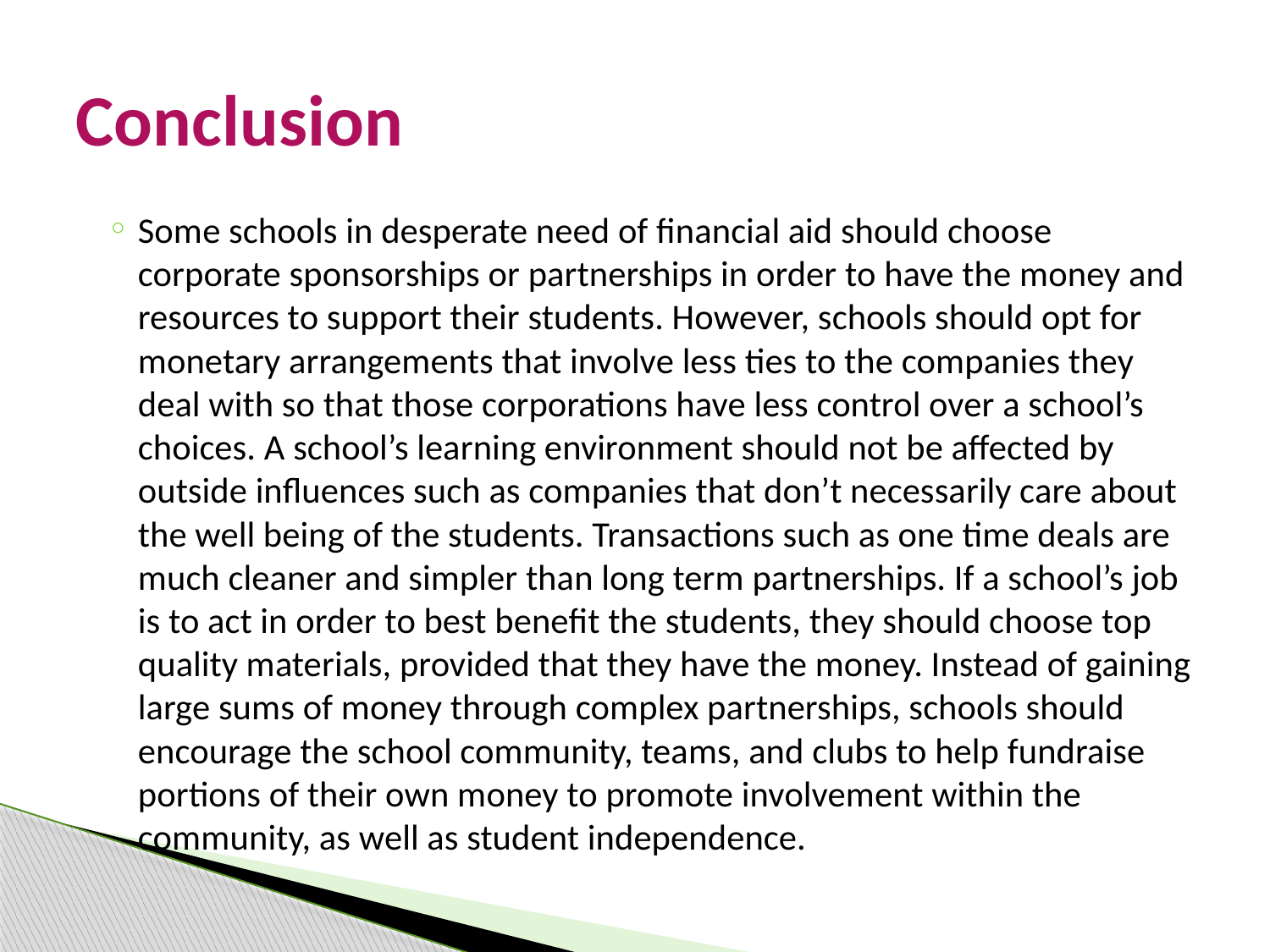

# Conclusion
Some schools in desperate need of financial aid should choose corporate sponsorships or partnerships in order to have the money and resources to support their students. However, schools should opt for monetary arrangements that involve less ties to the companies they deal with so that those corporations have less control over a school’s choices. A school’s learning environment should not be affected by outside influences such as companies that don’t necessarily care about the well being of the students. Transactions such as one time deals are much cleaner and simpler than long term partnerships. If a school’s job is to act in order to best benefit the students, they should choose top quality materials, provided that they have the money. Instead of gaining large sums of money through complex partnerships, schools should encourage the school community, teams, and clubs to help fundraise portions of their own money to promote involvement within the community, as well as student independence.